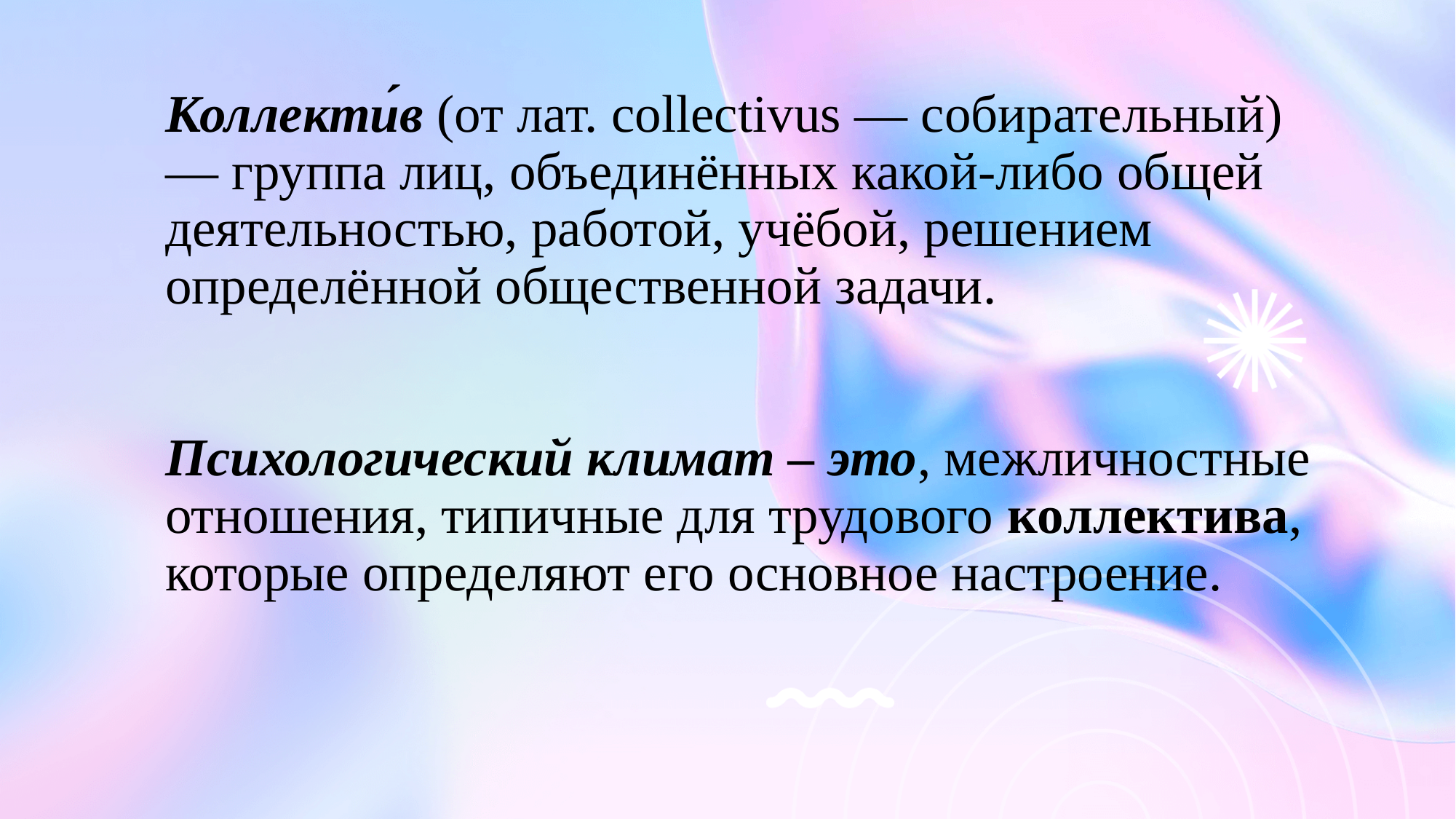

# Коллекти́в (от лат. collectivus — собирательный) — группа лиц, объединённых какой-либо общей деятельностью, работой, учёбой, решением определённой общественной задачи. Психологический климат – это, межличностные отношения, типичные для трудового коллектива, которые определяют его основное настроение.